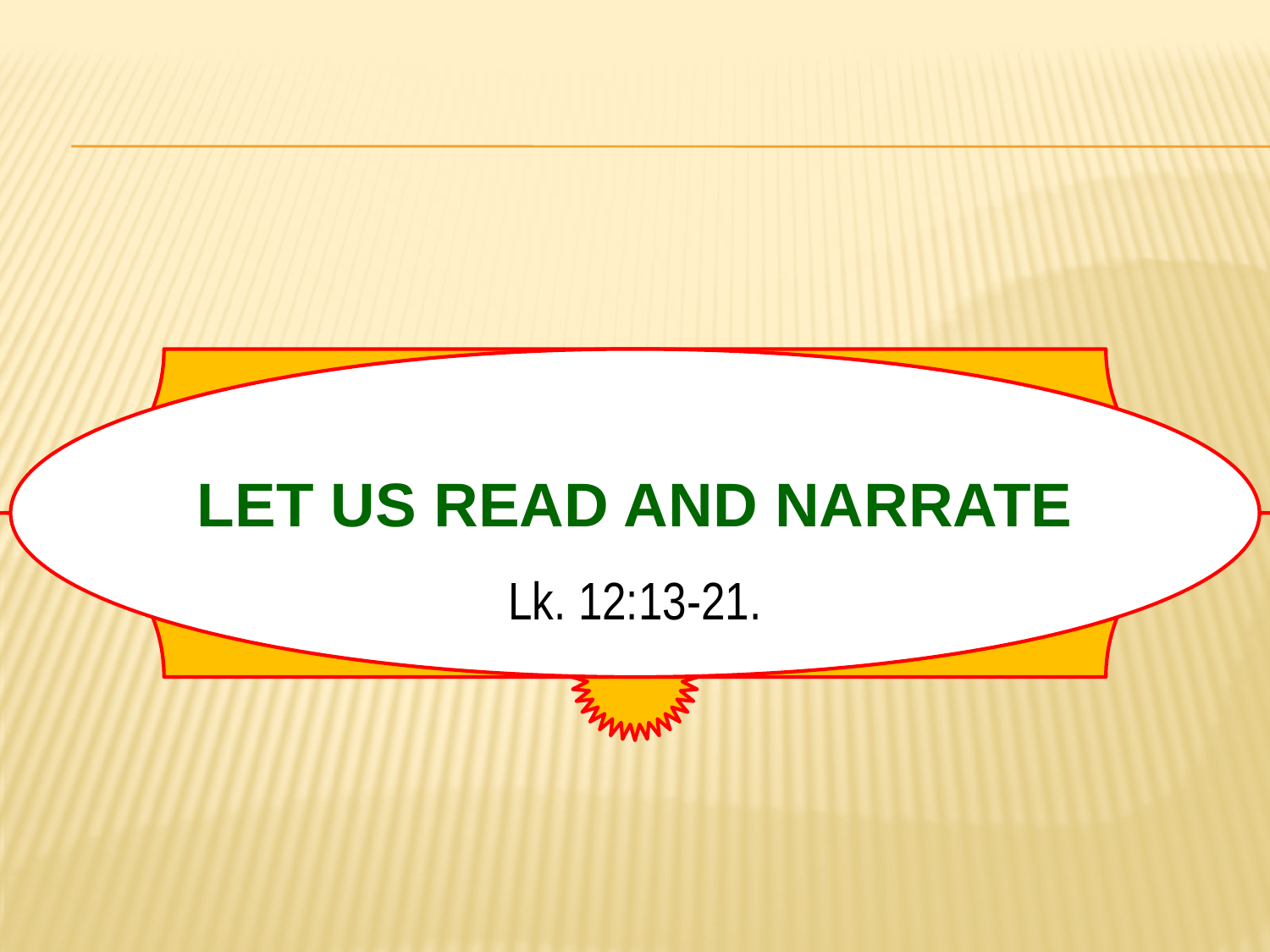

# Let us read and narrate
Lk. 12:13-21.